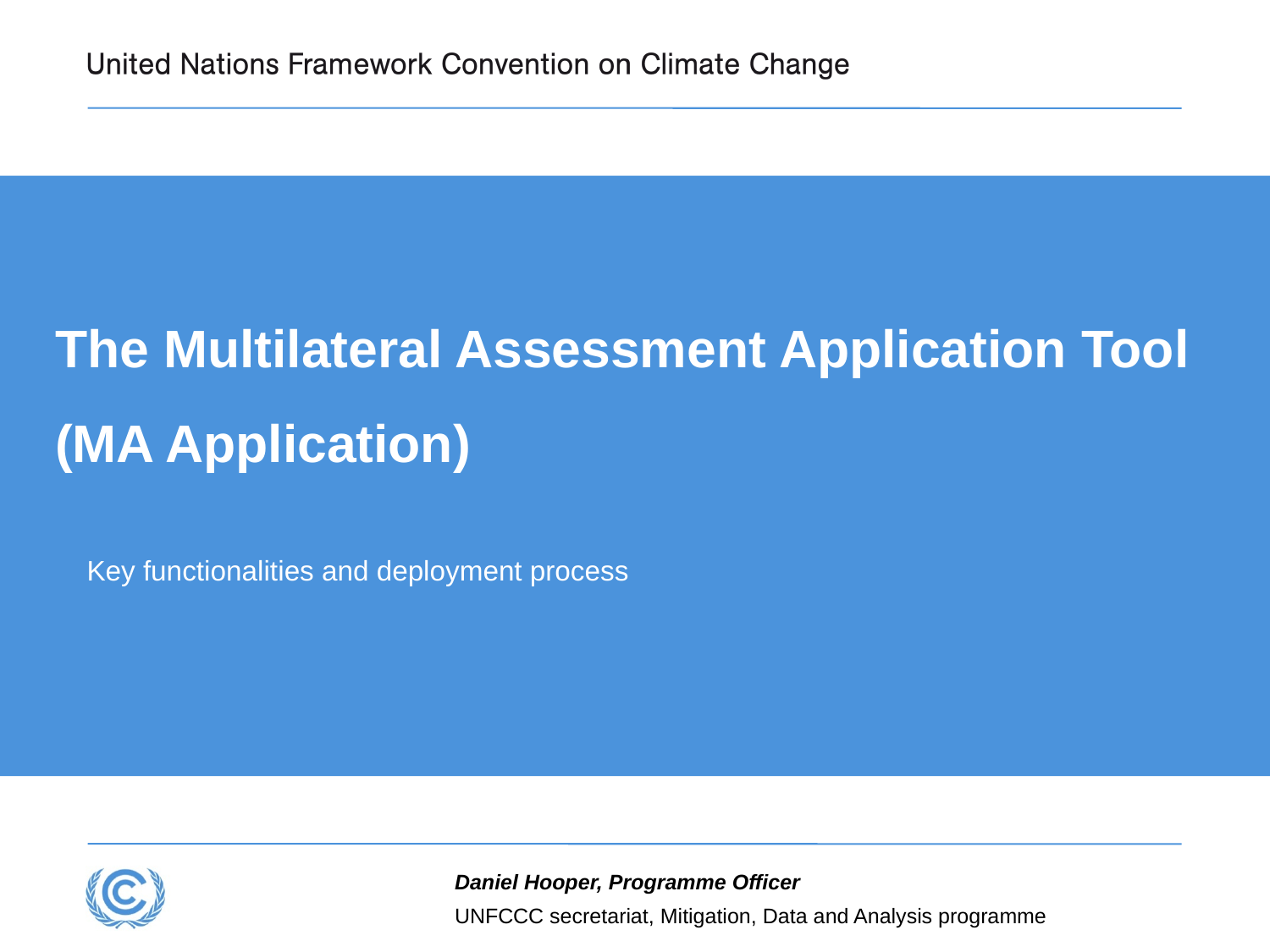

# The Multilateral Assessment Application Tool (MA Application)
Key functionalities and deployment process
Daniel Hooper, Programme Officer
UNFCCC secretariat, Mitigation, Data and Analysis programme